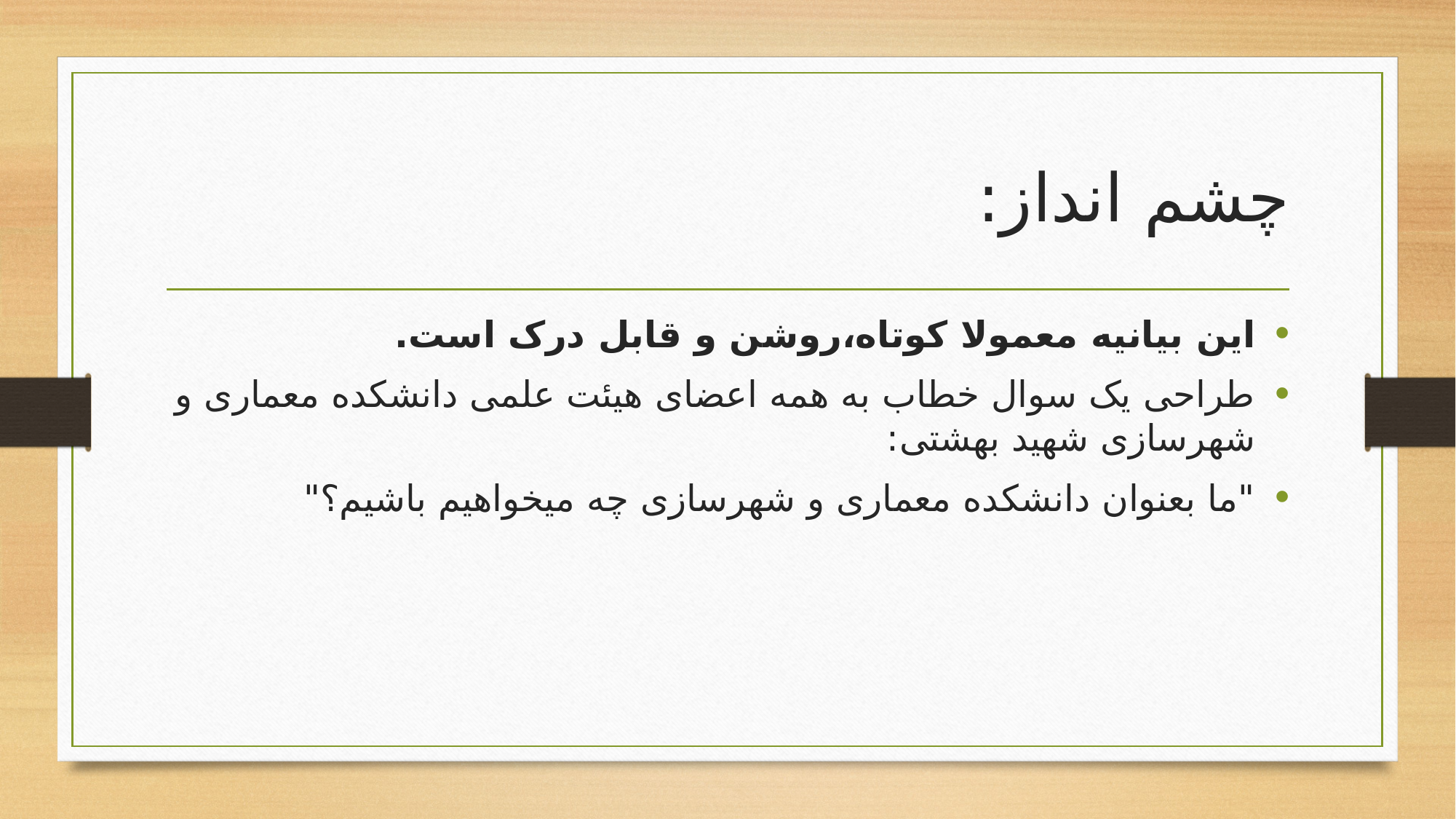

# چشم انداز:
این بیانیه معمولا کوتاه،روشن و قابل درک است.
طراحی یک سوال خطاب به همه اعضای هیئت علمی دانشکده معماری و شهرسازی شهید بهشتی:
"ما بعنوان دانشکده معماری و شهرسازی چه میخواهیم باشیم؟"